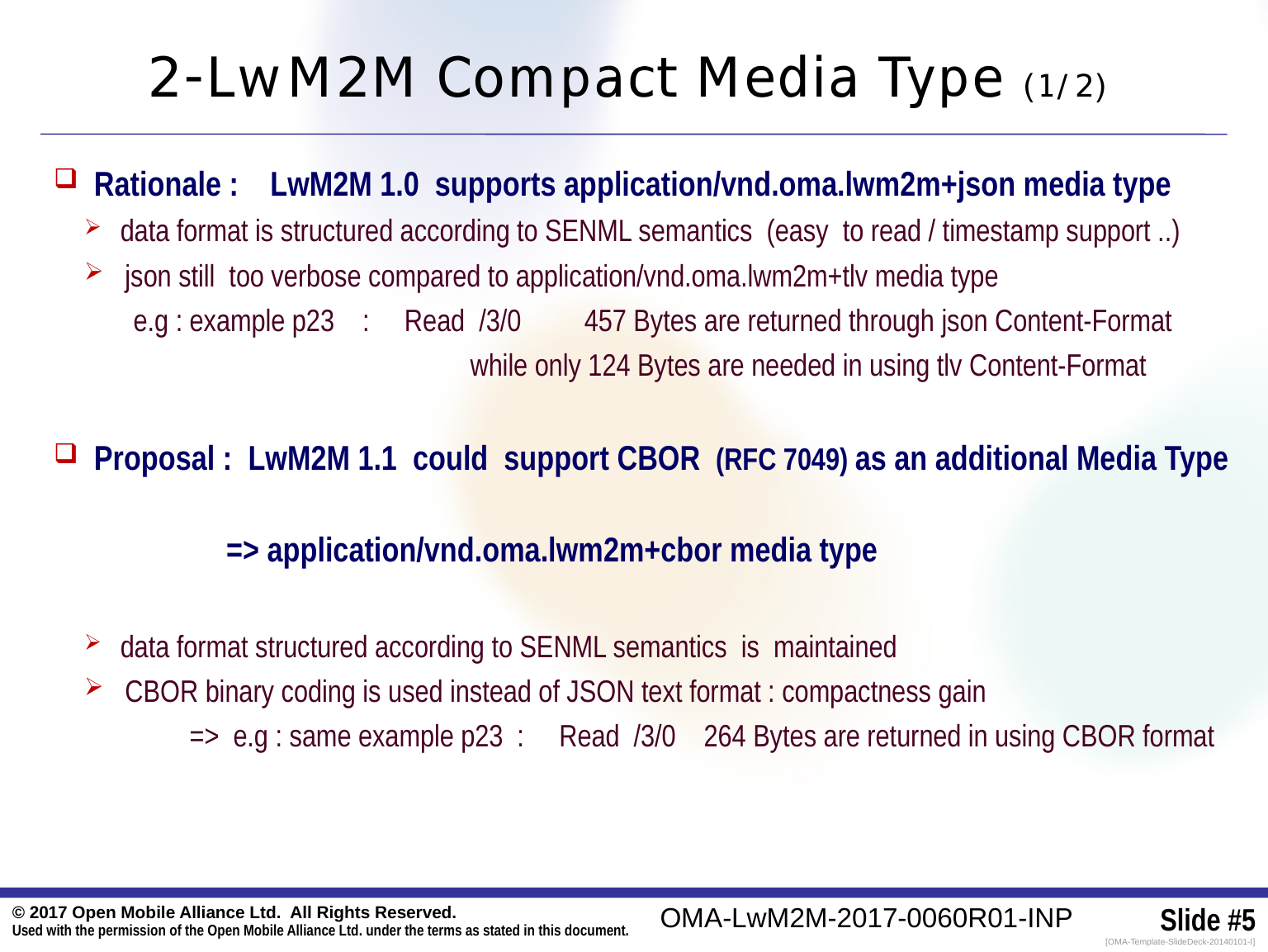

2-LwM2M Compact Media Type (1/2)
  Rationale :    LwM2M 1.0  supports application/vnd.oma.lwm2m+json media type
   data format is structured according to SENML semantics  (easy  to read / timestamp support ..)
   json still  too verbose compared to application/vnd.oma.lwm2m+tlv media type
       e.g : example p23    :     Read  /3/0         457 Bytes are returned through json Content-Format
                                                       while only 124 Bytes are needed in using tlv Content-Format

  Proposal :  LwM2M 1.1  could  support CBOR  (RFC 7049) as an additional Media Type
                      => application/vnd.oma.lwm2m+cbor media type

   data format structured according to SENML semantics  is  maintained
   CBOR binary coding is used instead of JSON text format : compactness gain
               =>  e.g : same example p23  :     Read  /3/0    264 Bytes are returned in using CBOR format